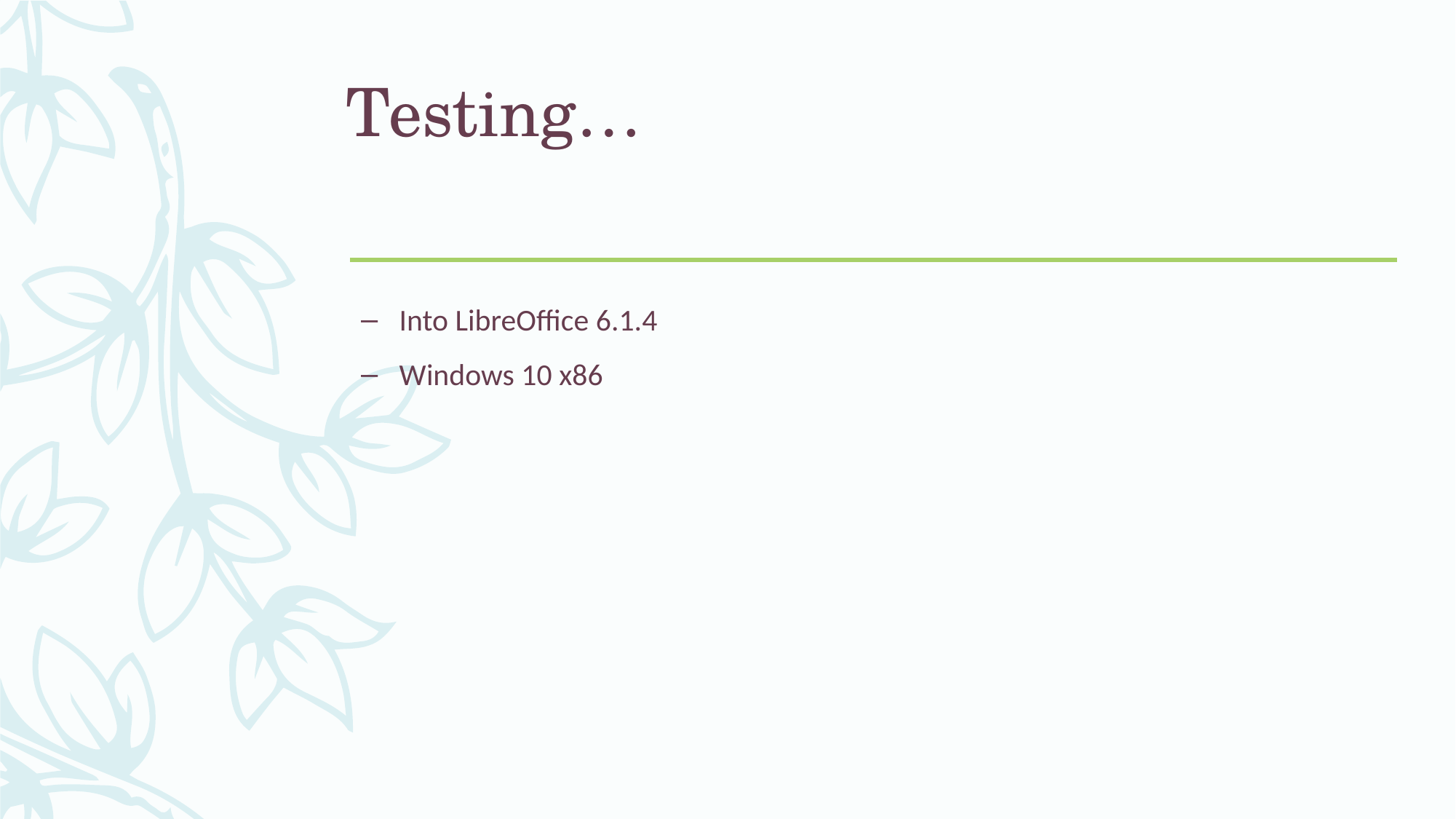

# Testing…
Into LibreOffice 6.1.4
Windows 10 x86